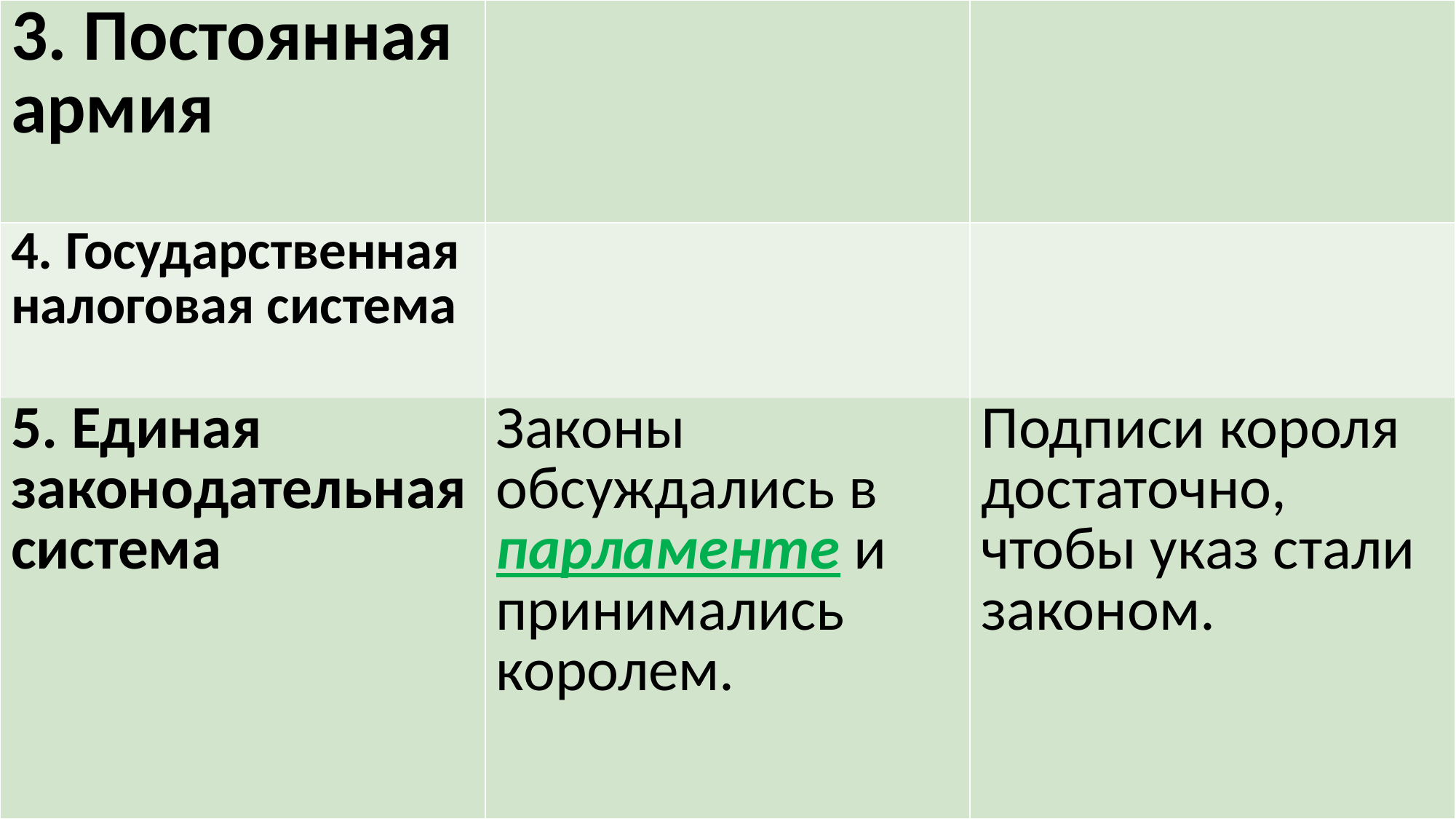

| 3. Постоянная армия |  |  |
| --- | --- | --- |
| 4. Государственная налоговая система |  |  |
| 5. Единая законодательная система | Законы обсуждались в парламенте и принимались королем. | Подписи короля достаточно, чтобы указ стали законом. |
#